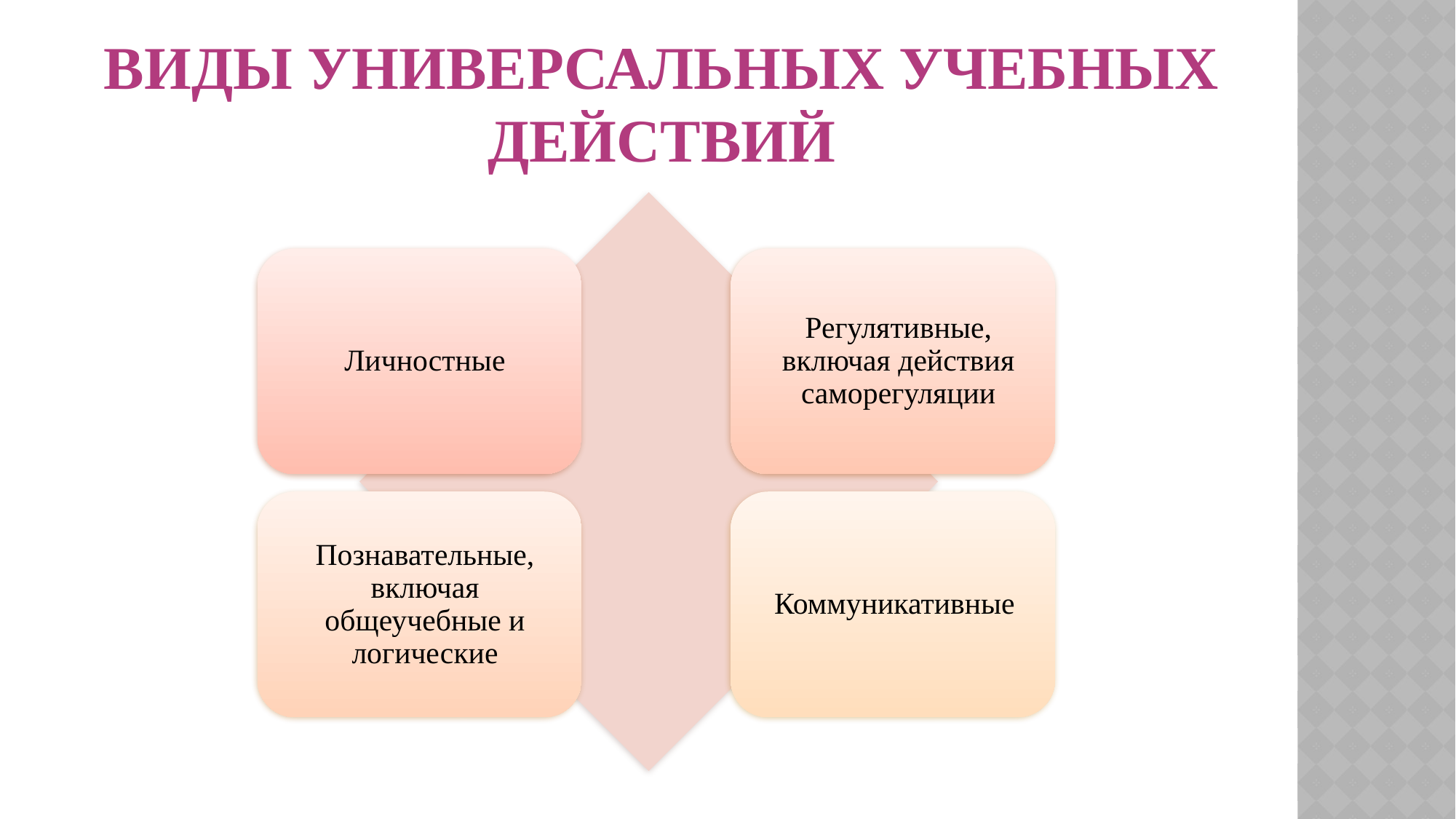

# ВИДЫ универсальных учебных действий
Личностные
Регулятивные, включая действия саморегуляции
Познавательные, включая общеучебные и логические
Коммуникативные